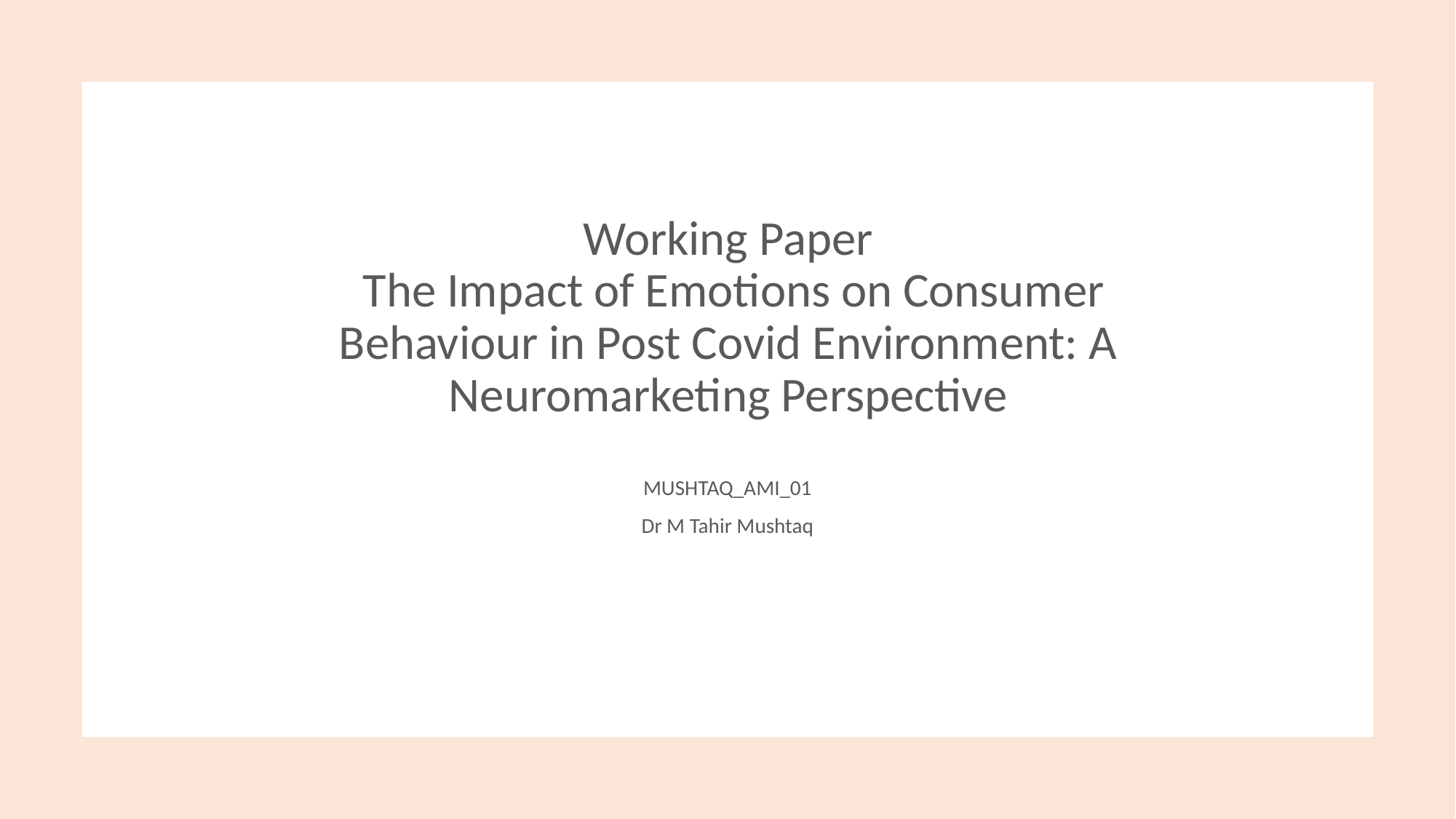

# Working Paper The Impact of Emotions on Consumer Behaviour in Post Covid Environment: A Neuromarketing Perspective
MUSHTAQ_AMI_01
Dr M Tahir Mushtaq